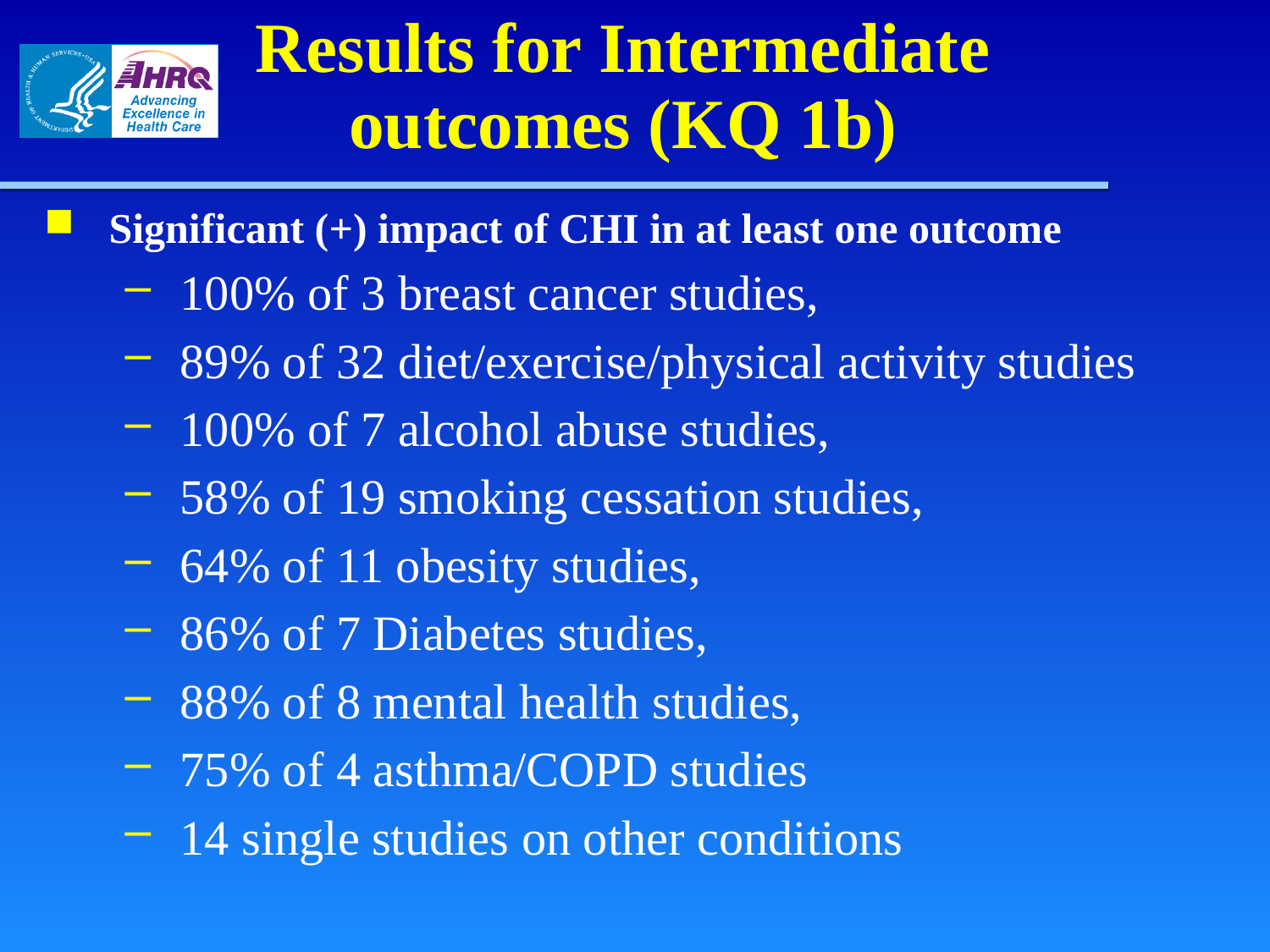

# Results for Intermediate outcomes (KQ 1b)
Significant (+) impact of CHI in at least one outcome
100% of 3 breast cancer studies,
89% of 32 diet/exercise/physical activity studies
100% of 7 alcohol abuse studies,
58% of 19 smoking cessation studies,
64% of 11 obesity studies,
86% of 7 Diabetes studies,
88% of 8 mental health studies,
75% of 4 asthma/COPD studies
14 single studies on other conditions